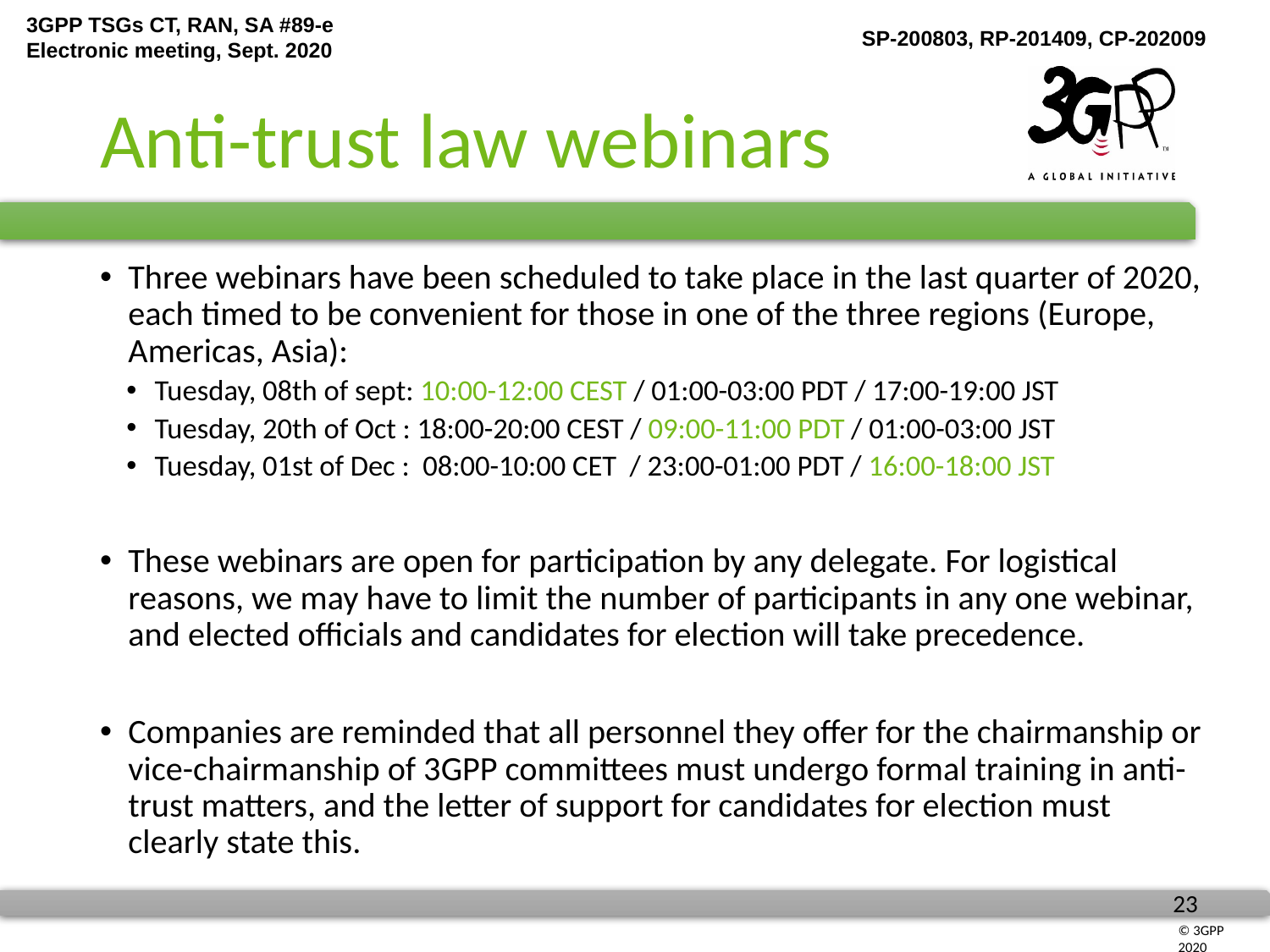

# Anti-trust law webinars
Three webinars have been scheduled to take place in the last quarter of 2020, each timed to be convenient for those in one of the three regions (Europe, Americas, Asia):
Tuesday, 08th of sept: 10:00-12:00 CEST / 01:00-03:00 PDT / 17:00-19:00 JST
Tuesday, 20th of Oct : 18:00-20:00 CEST / 09:00-11:00 PDT / 01:00-03:00 JST
Tuesday, 01st of Dec :  08:00-10:00 CET  / 23:00-01:00 PDT / 16:00-18:00 JST

These webinars are open for participation by any delegate. For logistical reasons, we may have to limit the number of participants in any one webinar, and elected officials and candidates for election will take precedence.

Companies are reminded that all personnel they offer for the chairmanship or vice-chairmanship of 3GPP committees must undergo formal training in anti-trust matters, and the letter of support for candidates for election must clearly state this.